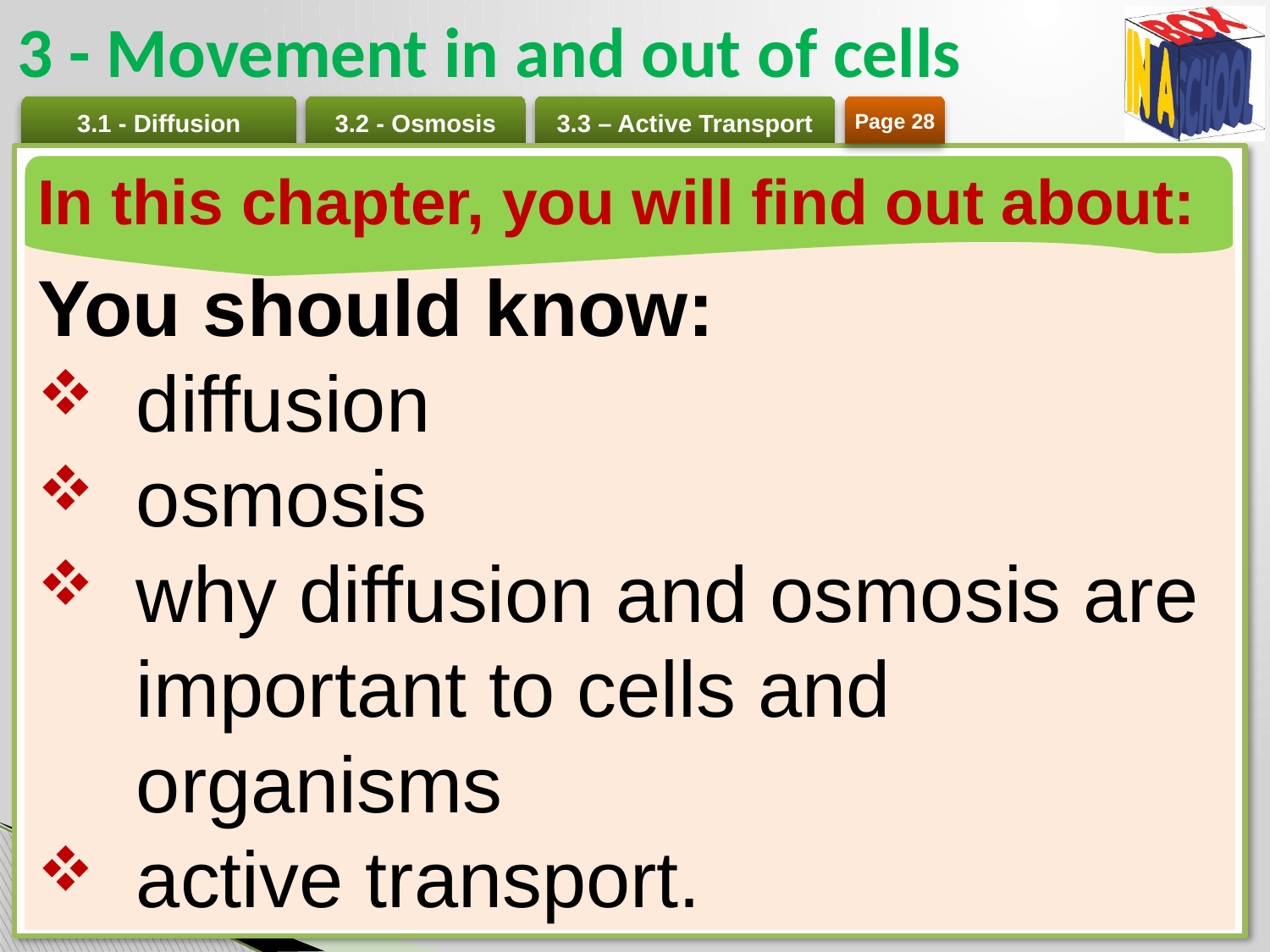

# 3 - Movement in and out of cells
Page 28
In this chapter, you will find out about:
You should know:
diffusion
osmosis
why diffusion and osmosis are important to cells and organisms
active transport.